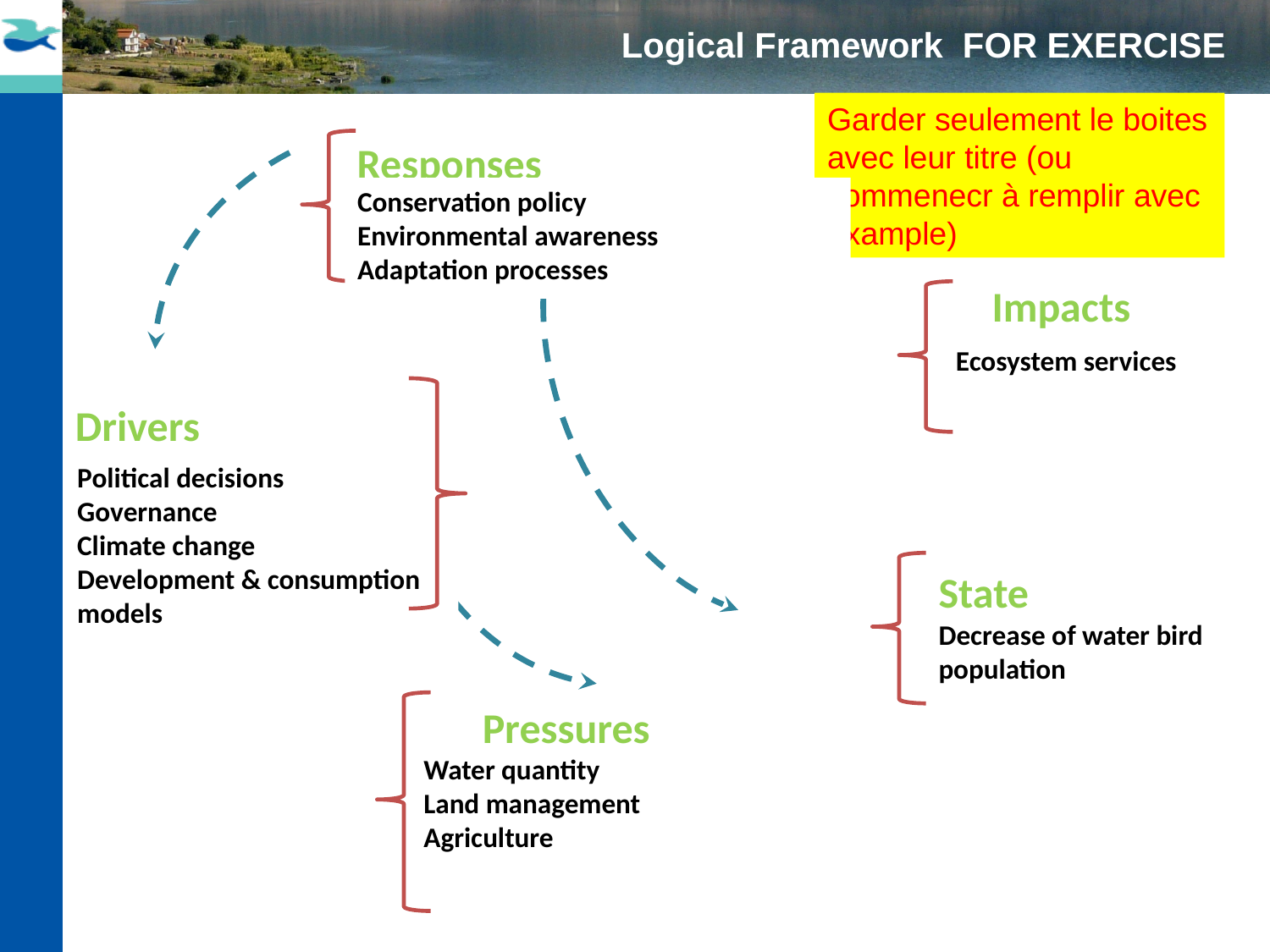

Logical Framework  FOR EXERCISE
Garder seulement le boites avec leur titre (ou commenecr à remplir avec example)

Responses

Conservation policy
Environmental awareness
Adaptation processes

Impacts

Ecosystem services

Drivers
Political decisions
Governance
Climate change
Development & consumption models

State
Decrease of water bird population

Pressures
Water quantity
Land management
Agriculture